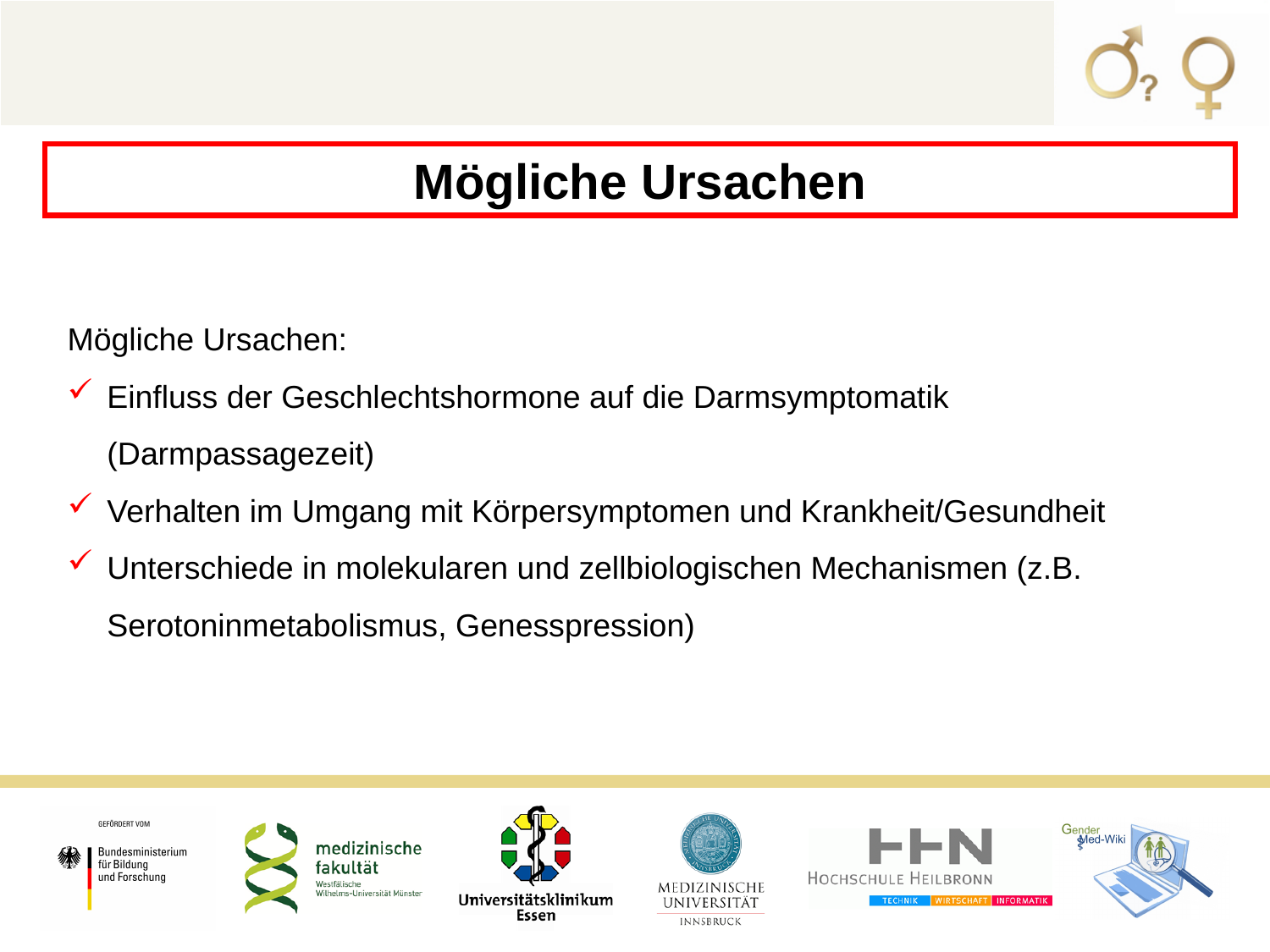

Mögliche Ursachen

Mögliche Ursachen:
Einfluss der Geschlechtshormone auf die Darmsymptomatik (Darmpassagezeit)
Verhalten im Umgang mit Körpersymptomen und Krankheit/Gesundheit
Unterschiede in molekularen und zellbiologischen Mechanismen (z.B. Serotoninmetabolismus, Genesspression)